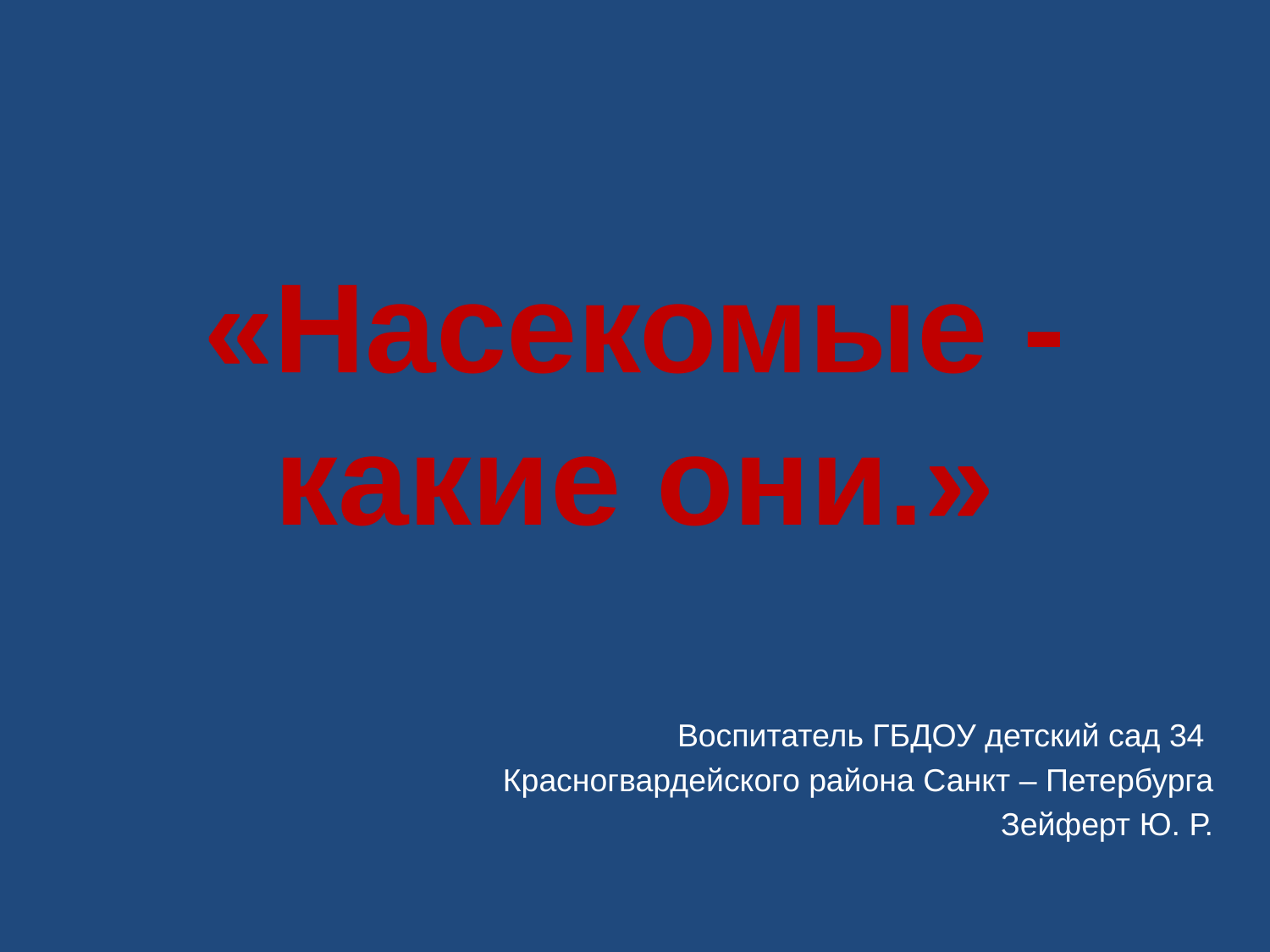

# «Насекомые - какие они.»
Воспитатель ГБДОУ детский сад 34
Красногвардейского района Санкт – Петербурга
Зейферт Ю. Р.